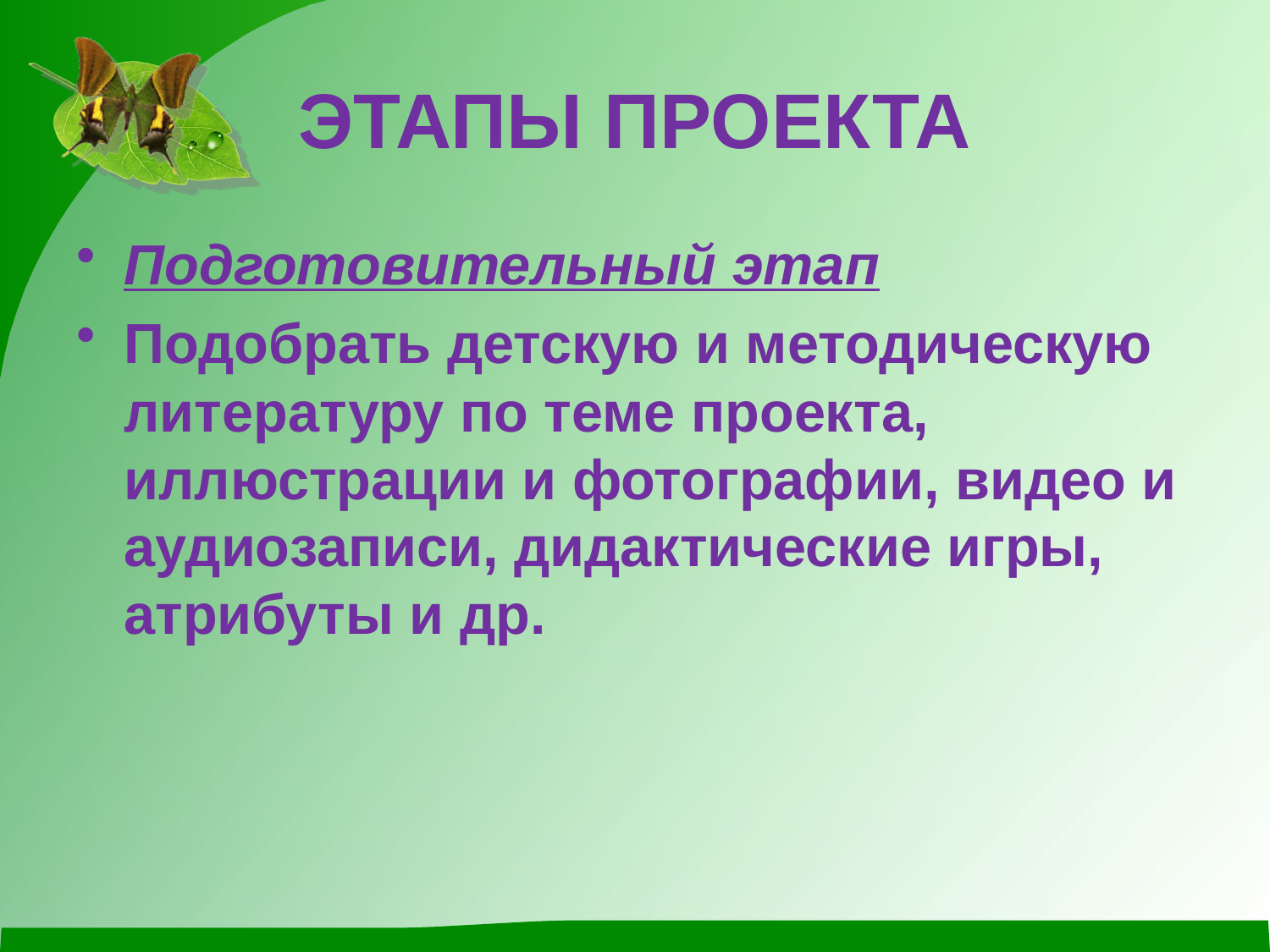

# ЭТАПЫ ПРОЕКТА
Подготовительный этап
Подобрать детскую и методическую литературу по теме проекта, иллюстрации и фотографии, видео и аудиозаписи, дидактические игры, атрибуты и др.